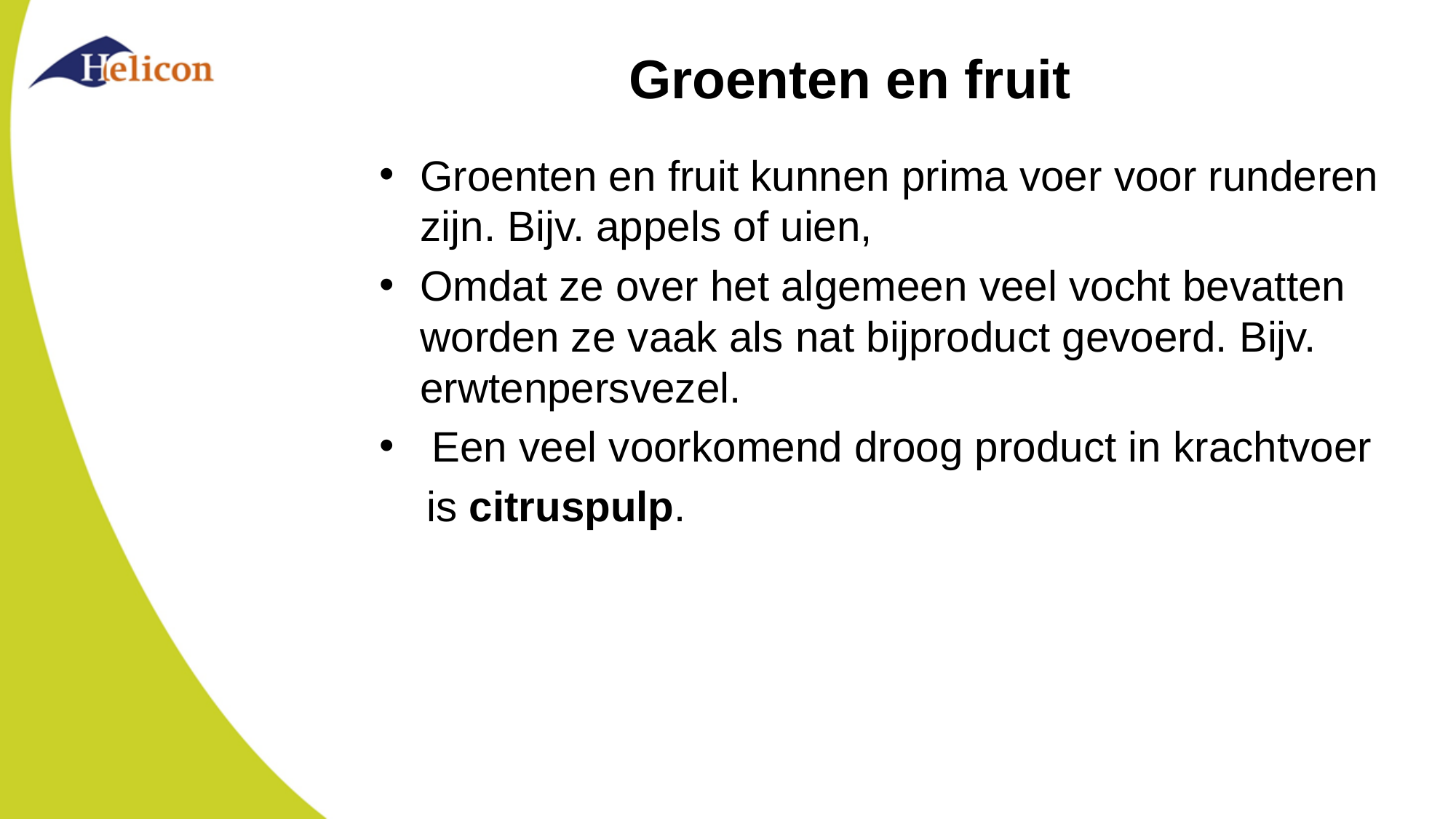

# Groenten en fruit
Groenten en fruit kunnen prima voer voor runderen zijn. Bijv. appels of uien,
Omdat ze over het algemeen veel vocht bevatten worden ze vaak als nat bijproduct gevoerd. Bijv. erwtenpersvezel.
 Een veel voorkomend droog product in krachtvoer
    is citruspulp.